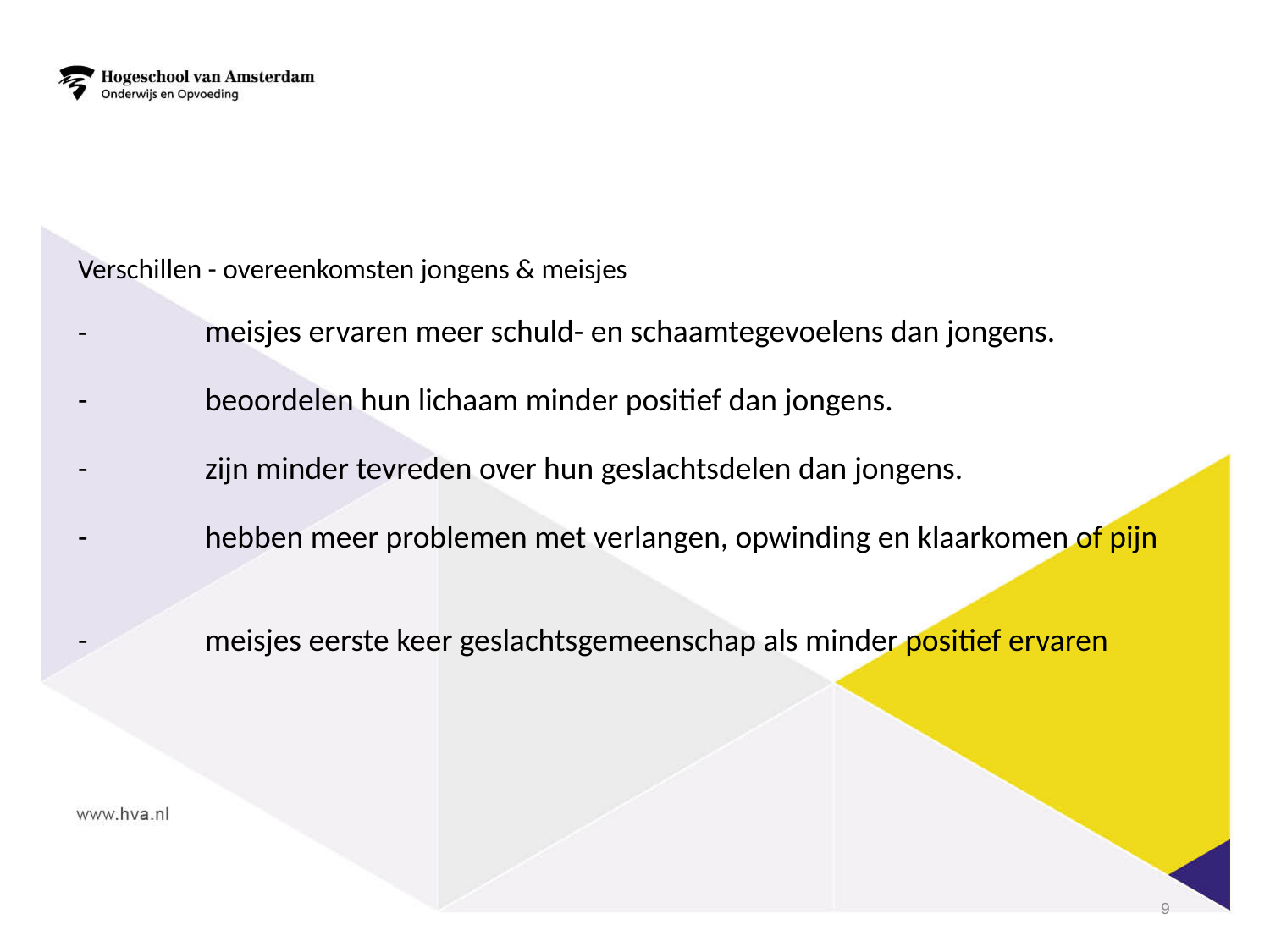

# Verschillen - overeenkomsten jongens & meisjes - 	meisjes ervaren meer schuld- en schaamtegevoelens dan jongens. - 	beoordelen hun lichaam minder positief dan jongens. - 	zijn minder tevreden over hun geslachtsdelen dan jongens. - 	hebben meer problemen met verlangen, opwinding en klaarkomen of pijn -	meisjes eerste keer geslachtsgemeenschap als minder positief ervaren
9